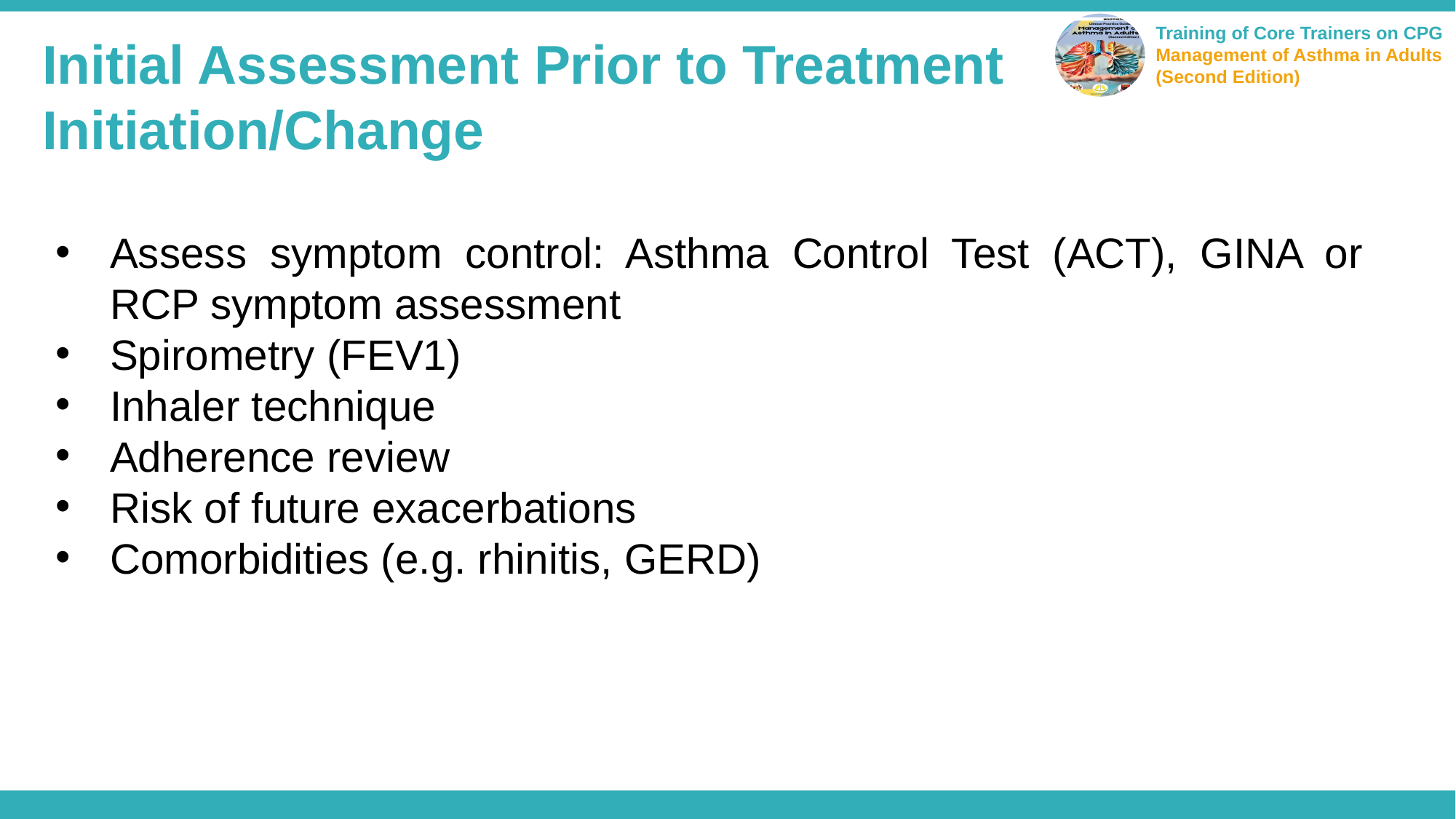

Initial Assessment Prior to Treatment
Initiation/Change
Assess symptom control: Asthma Control Test (ACT), GINA or RCP symptom assessment
Spirometry (FEV1)
Inhaler technique
Adherence review
Risk of future exacerbations
Comorbidities (e.g. rhinitis, GERD)